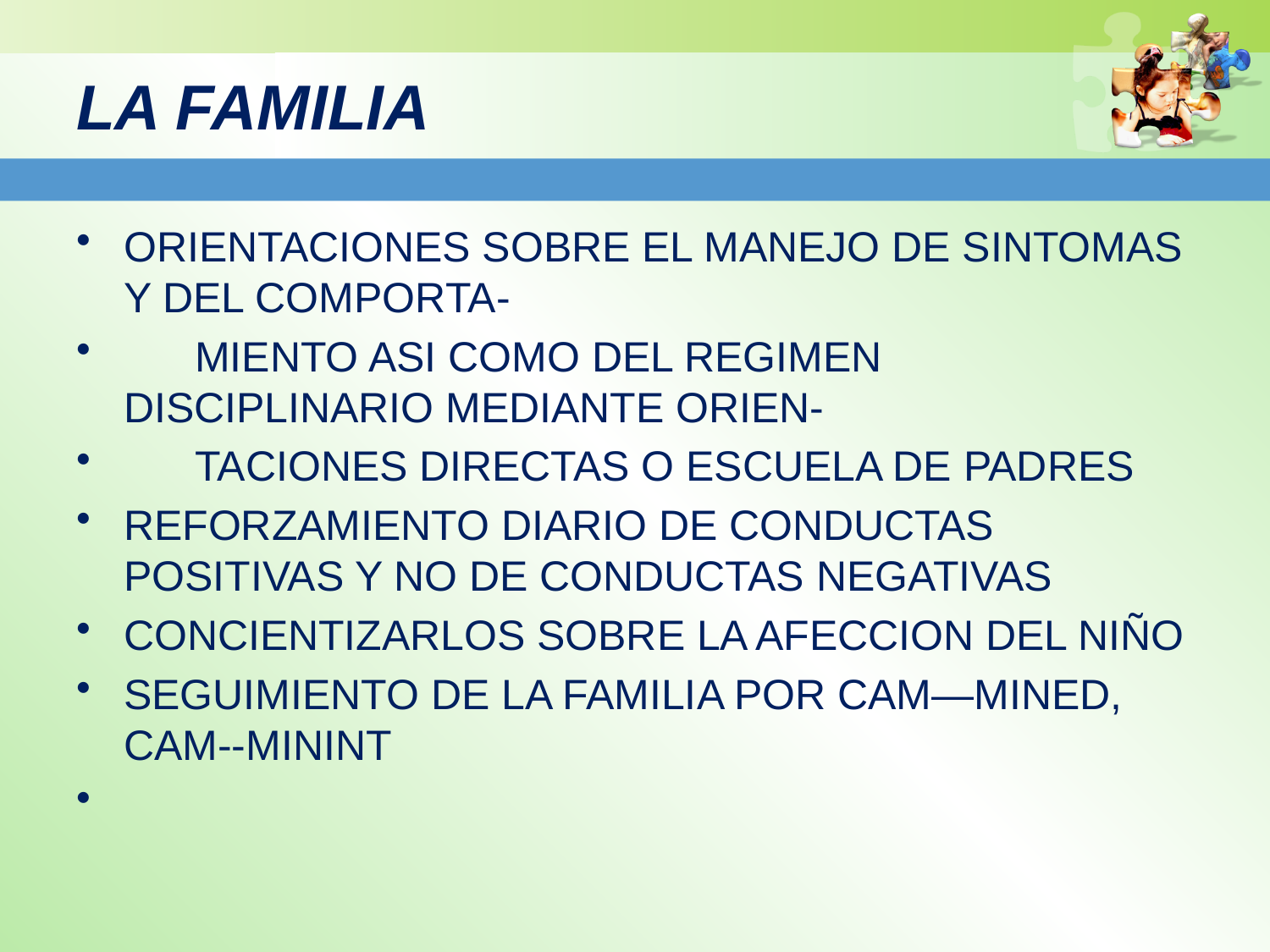

# LA FAMILIA
ORIENTACIONES SOBRE EL MANEJO DE SINTOMAS Y DEL COMPORTA-
      MIENTO ASI COMO DEL REGIMEN DISCIPLINARIO MEDIANTE ORIEN-
      TACIONES DIRECTAS O ESCUELA DE PADRES
REFORZAMIENTO DIARIO DE CONDUCTAS POSITIVAS Y NO DE CONDUCTAS NEGATIVAS
CONCIENTIZARLOS SOBRE LA AFECCION DEL NIÑO
SEGUIMIENTO DE LA FAMILIA POR CAM—MINED, CAM--MININT